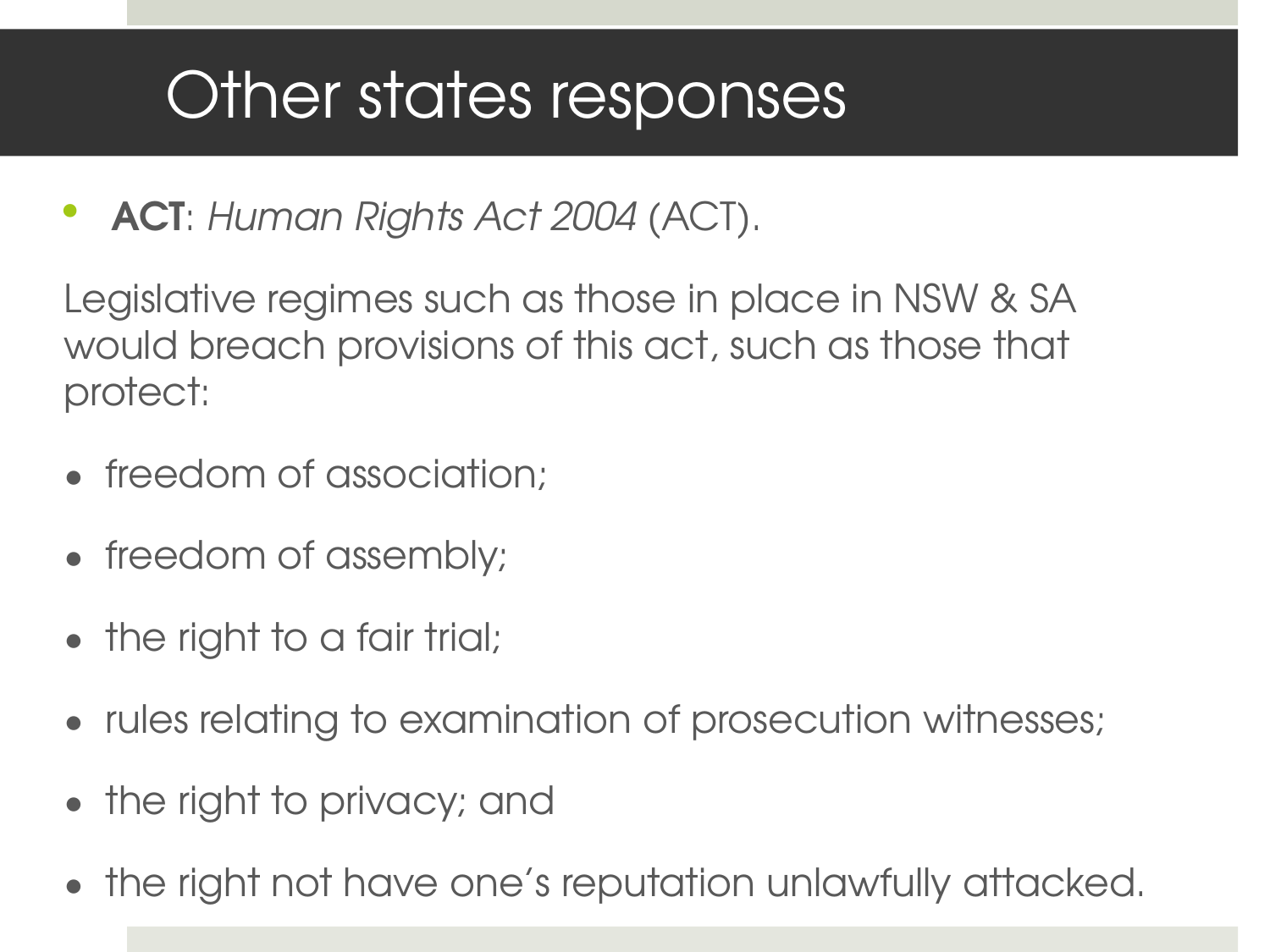

# Other states responses
ACT: Human Rights Act 2004 (ACT).
Legislative regimes such as those in place in NSW & SA would breach provisions of this act, such as those that protect:
•  freedom of association;
•  freedom of assembly;
•  the right to a fair trial;
•  rules relating to examination of prosecution witnesses;
•  the right to privacy; and
•  the right not have one’s reputation unlawfully attacked.